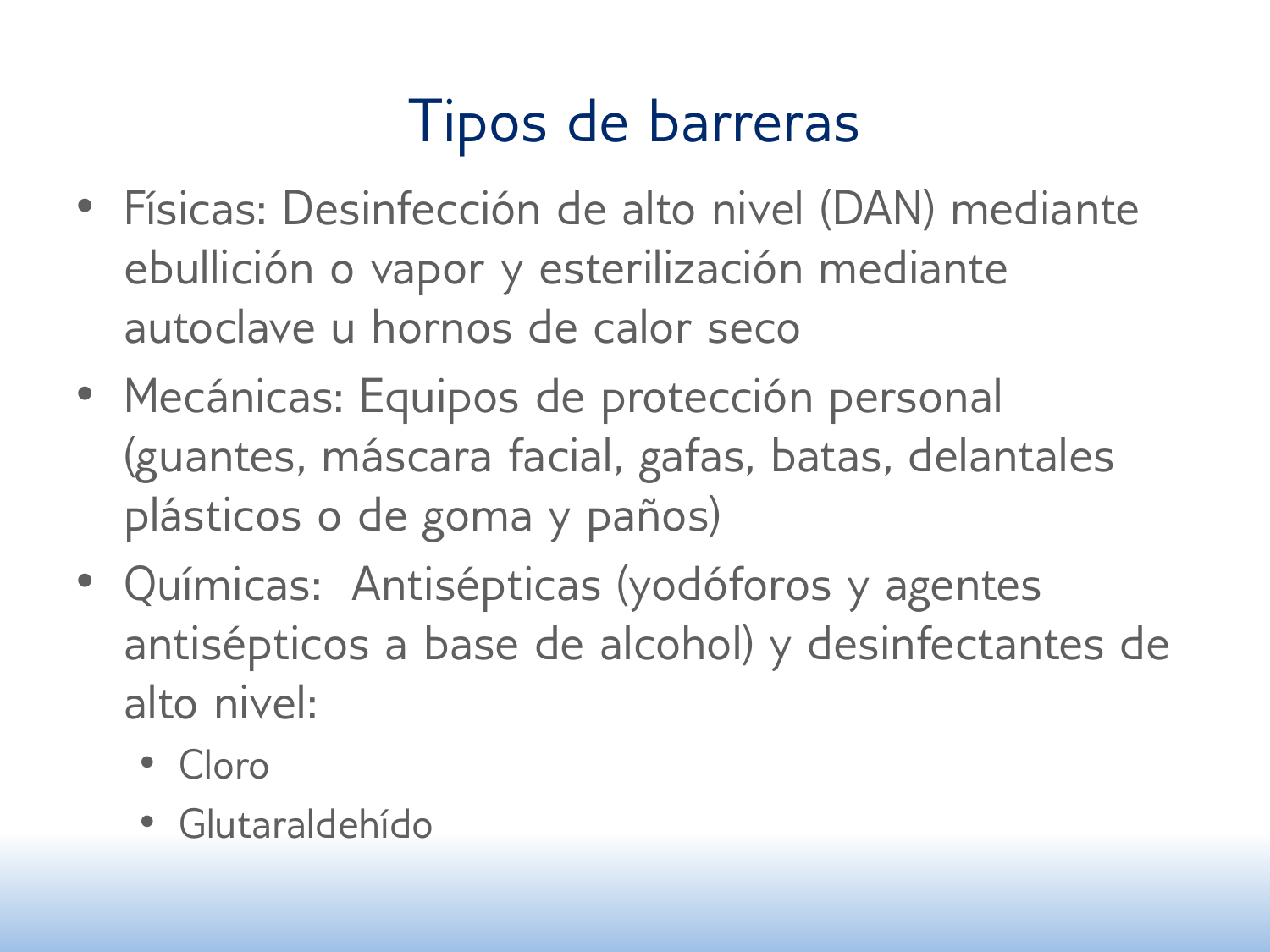

# Tipos de barreras
Físicas: Desinfección de alto nivel (DAN) mediante ebullición o vapor y esterilización mediante autoclave u hornos de calor seco
Mecánicas: Equipos de protección personal
(guantes, máscara facial, gafas, batas, delantales plásticos o de goma y paños)
Químicas:  Antisépticas (yodóforos y agentes antisépticos a base de alcohol) y desinfectantes de alto nivel:
Cloro
Glutaraldehído